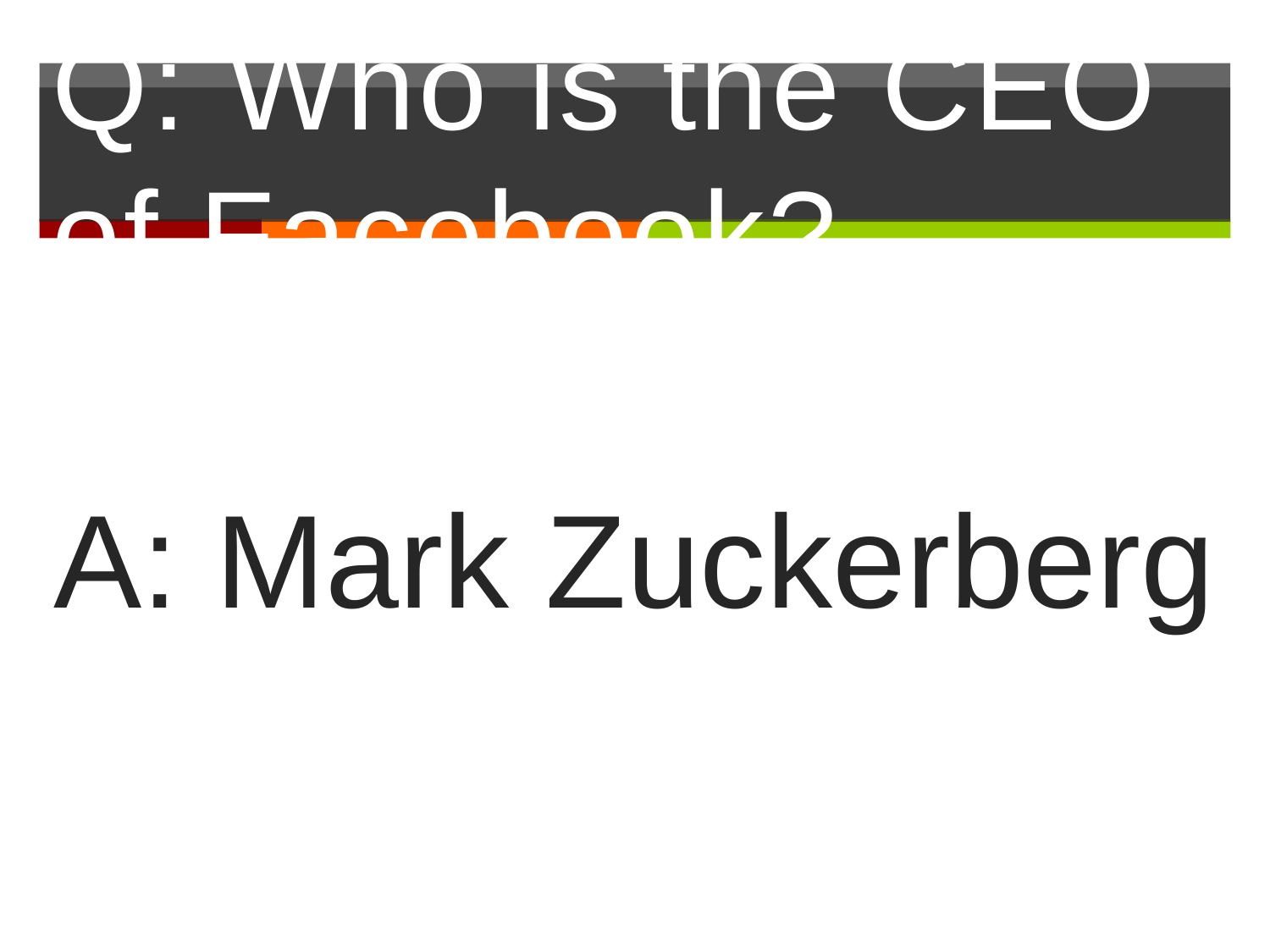

# Q: Who is the CEO of Facebook?
A: Mark Zuckerberg